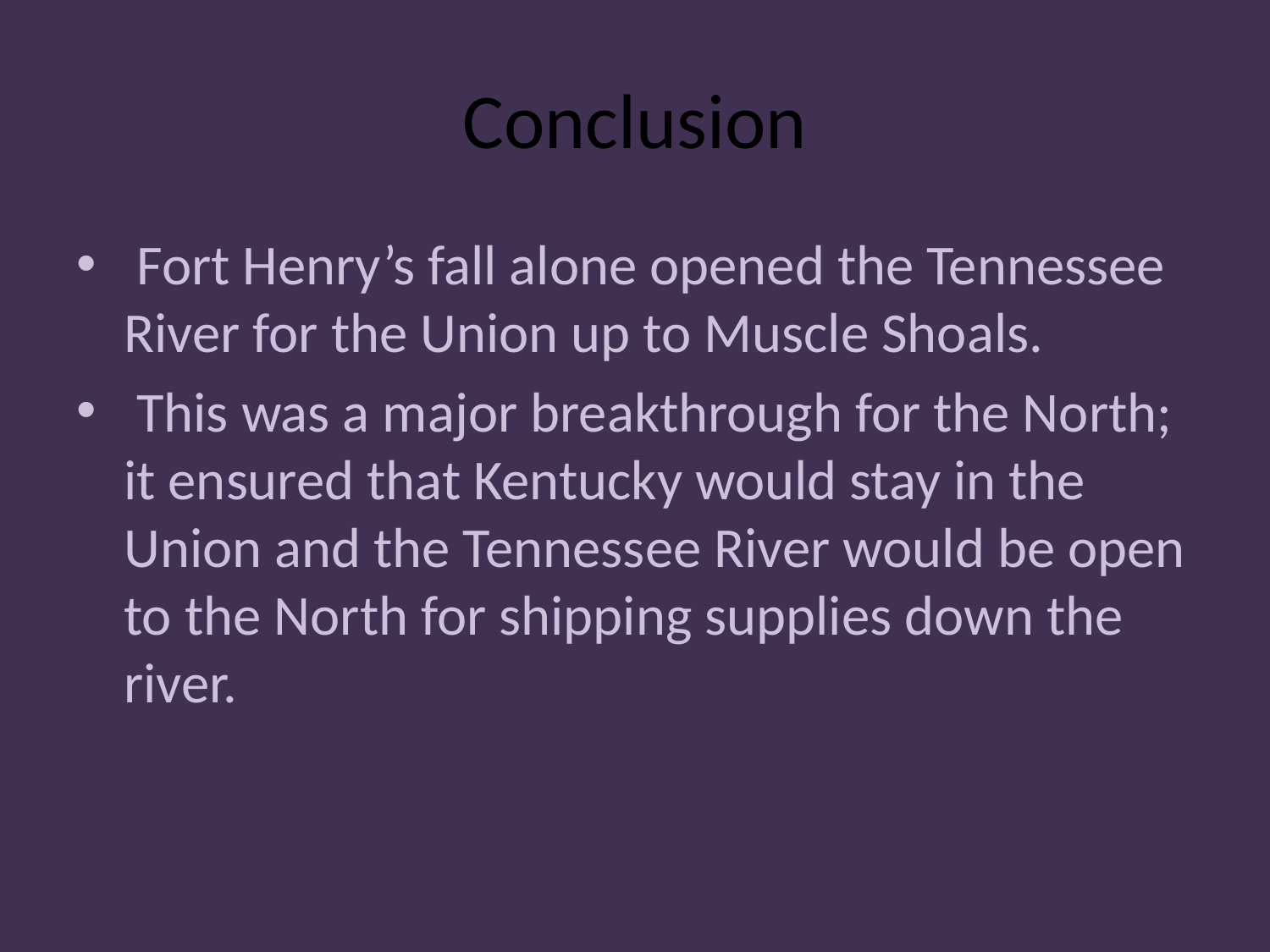

# Conclusion
 Fort Henry’s fall alone opened the Tennessee River for the Union up to Muscle Shoals.
 This was a major breakthrough for the North; it ensured that Kentucky would stay in the Union and the Tennessee River would be open to the North for shipping supplies down the river.